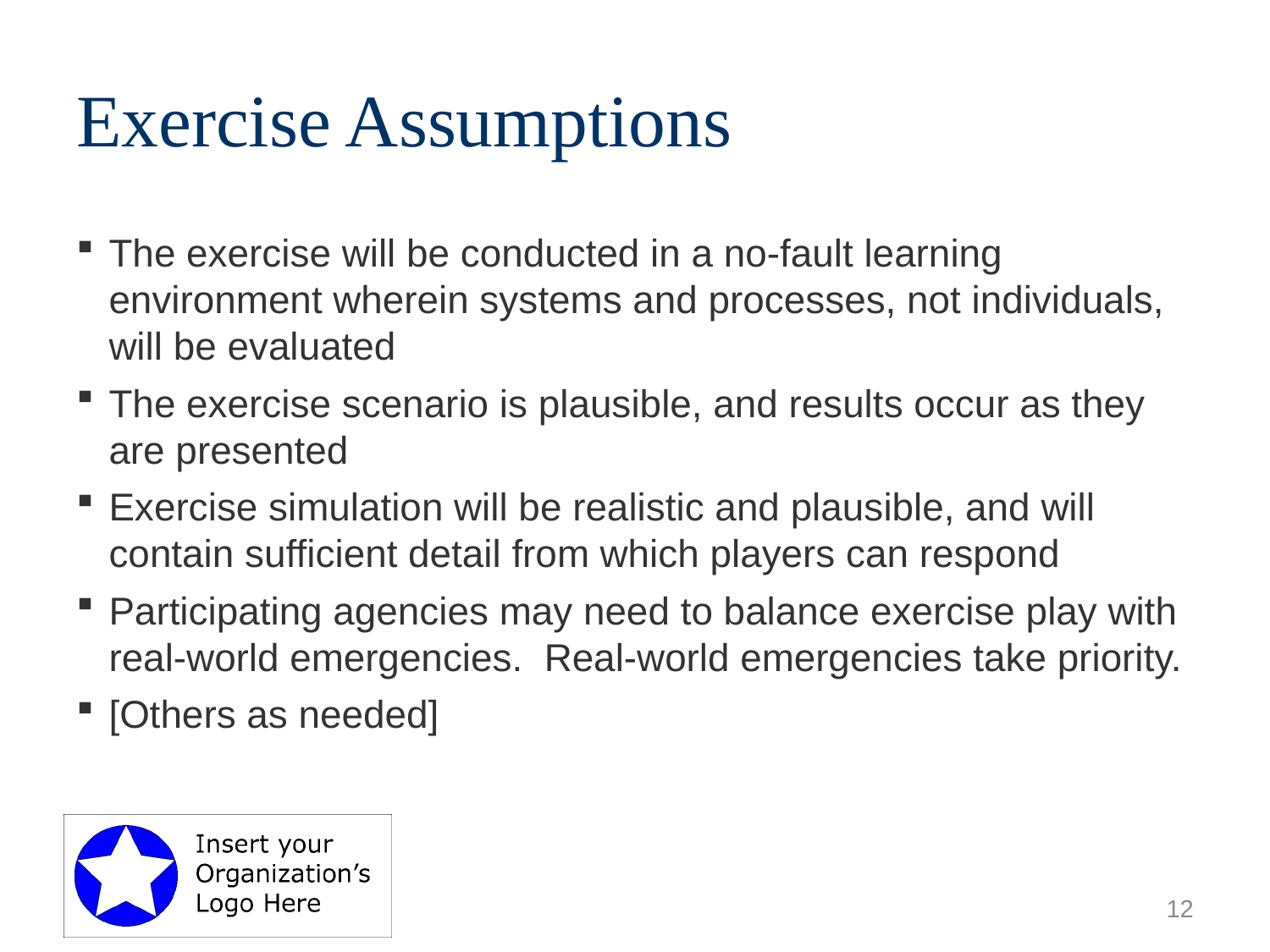

# Exercise Assumptions
The exercise will be conducted in a no-fault learning environment wherein systems and processes, not individuals, will be evaluated
The exercise scenario is plausible, and results occur as they are presented
Exercise simulation will be realistic and plausible, and will contain sufficient detail from which players can respond
Participating agencies may need to balance exercise play with real-world emergencies.  Real-world emergencies take priority.
[Others as needed]
12